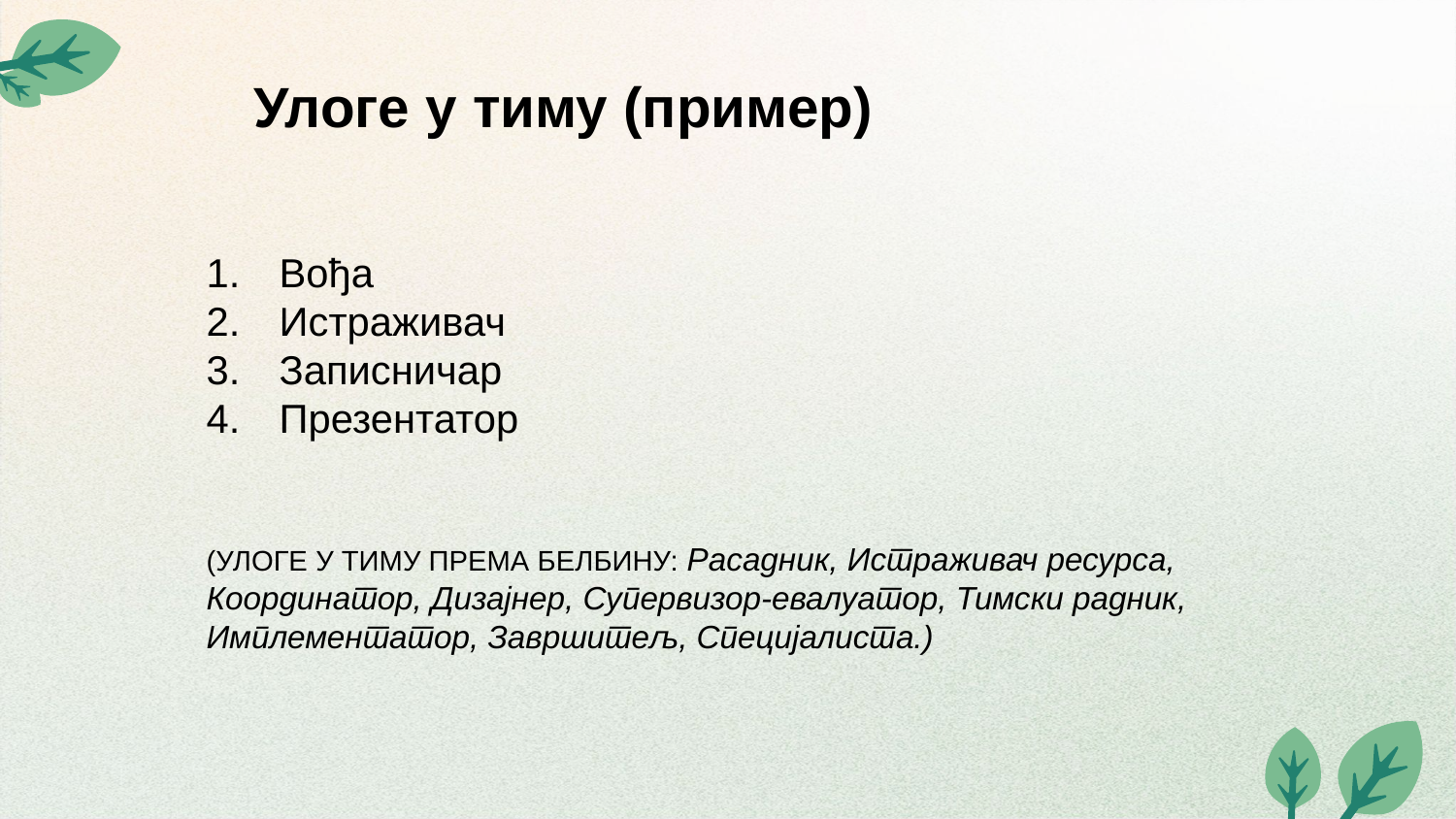

Улоге у тиму (пример)

Вођа
Истраживач
Записничар
Презентатор

(УЛОГЕ У ТИМУ ПРЕМА БЕЛБИНУ: Расадник, Истраживач ресурса, Координатор, Дизајнер, Супервизор-евалуатор, Тимски радник, Имплементатор, Завршитељ, Специјалиста.)